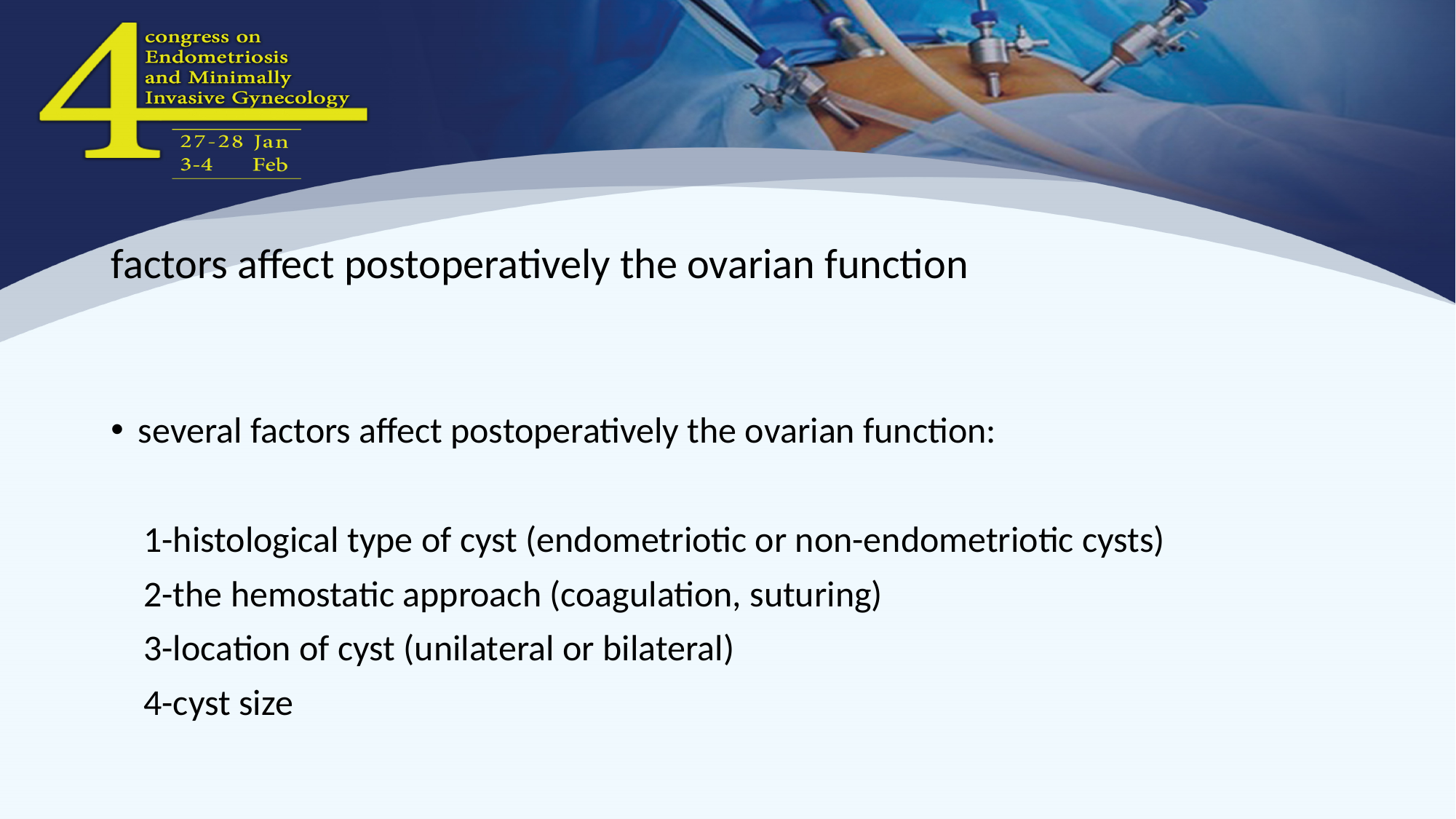

# factors affect postoperatively the ovarian function

several factors affect postoperatively the ovarian function:

    1-histological type of cyst (endometriotic or non-endometriotic cysts)
    2-the hemostatic approach (coagulation, suturing)
    3-location of cyst (unilateral or bilateral)
    4-cyst size